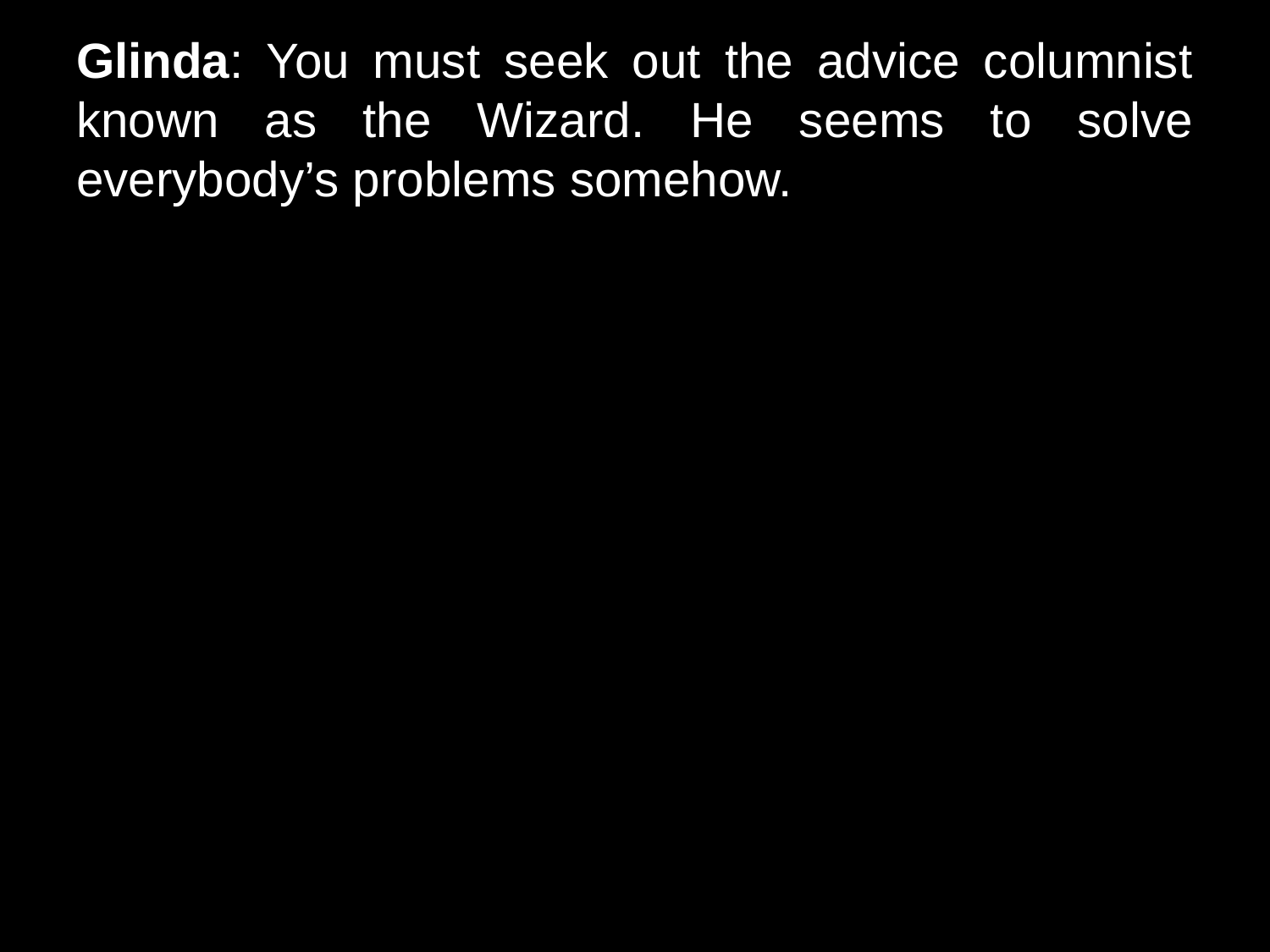

# Glinda: You must seek out the advice columnist known as the Wizard. He seems to solve everybody’s problems somehow.